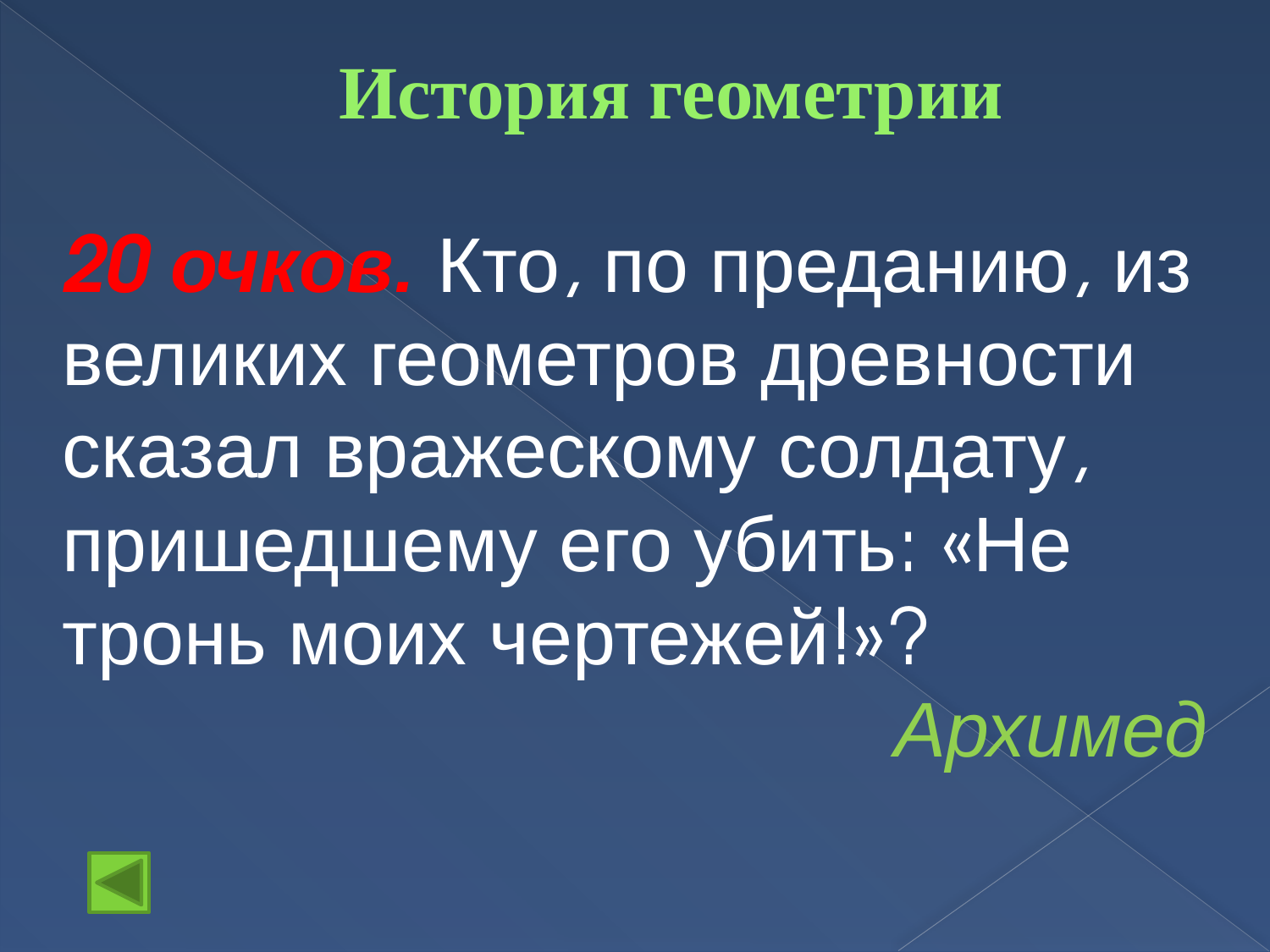

# История геометрии
20 очков. Кто, по преданию, из великих геометров древности сказал вражескому солдату, пришедшему его убить: «Не тронь моих чертежей!»?
Архимед